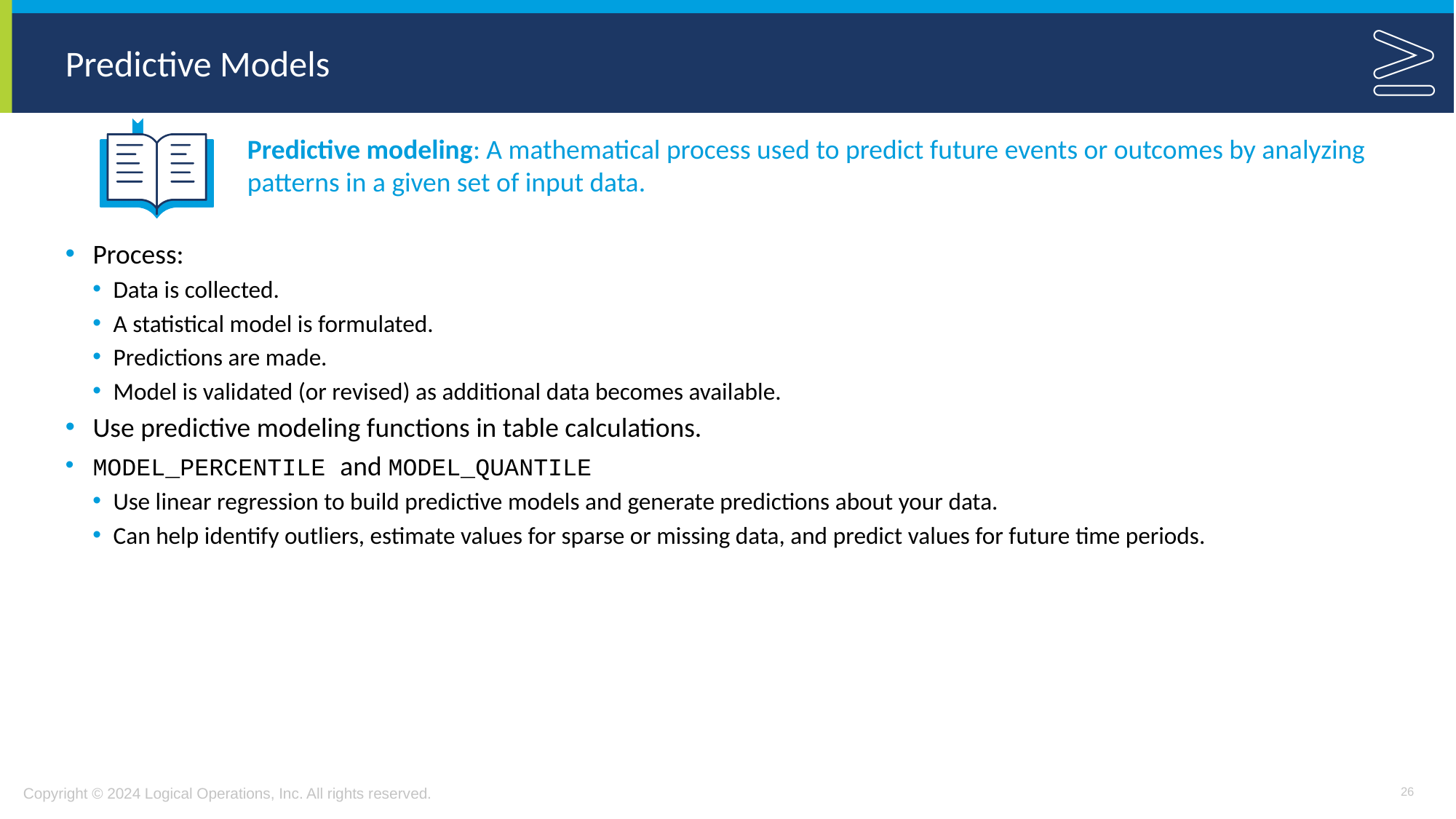

# Predictive Models
Predictive modeling: A mathematical process used to predict future events or outcomes by analyzing patterns in a given set of input data.
Process:
Data is collected.
A statistical model is formulated.
Predictions are made.
Model is validated (or revised) as additional data becomes available.
Use predictive modeling functions in table calculations.
MODEL_PERCENTILE and MODEL_QUANTILE
Use linear regression to build predictive models and generate predictions about your data.
Can help identify outliers, estimate values for sparse or missing data, and predict values for future time periods.
26